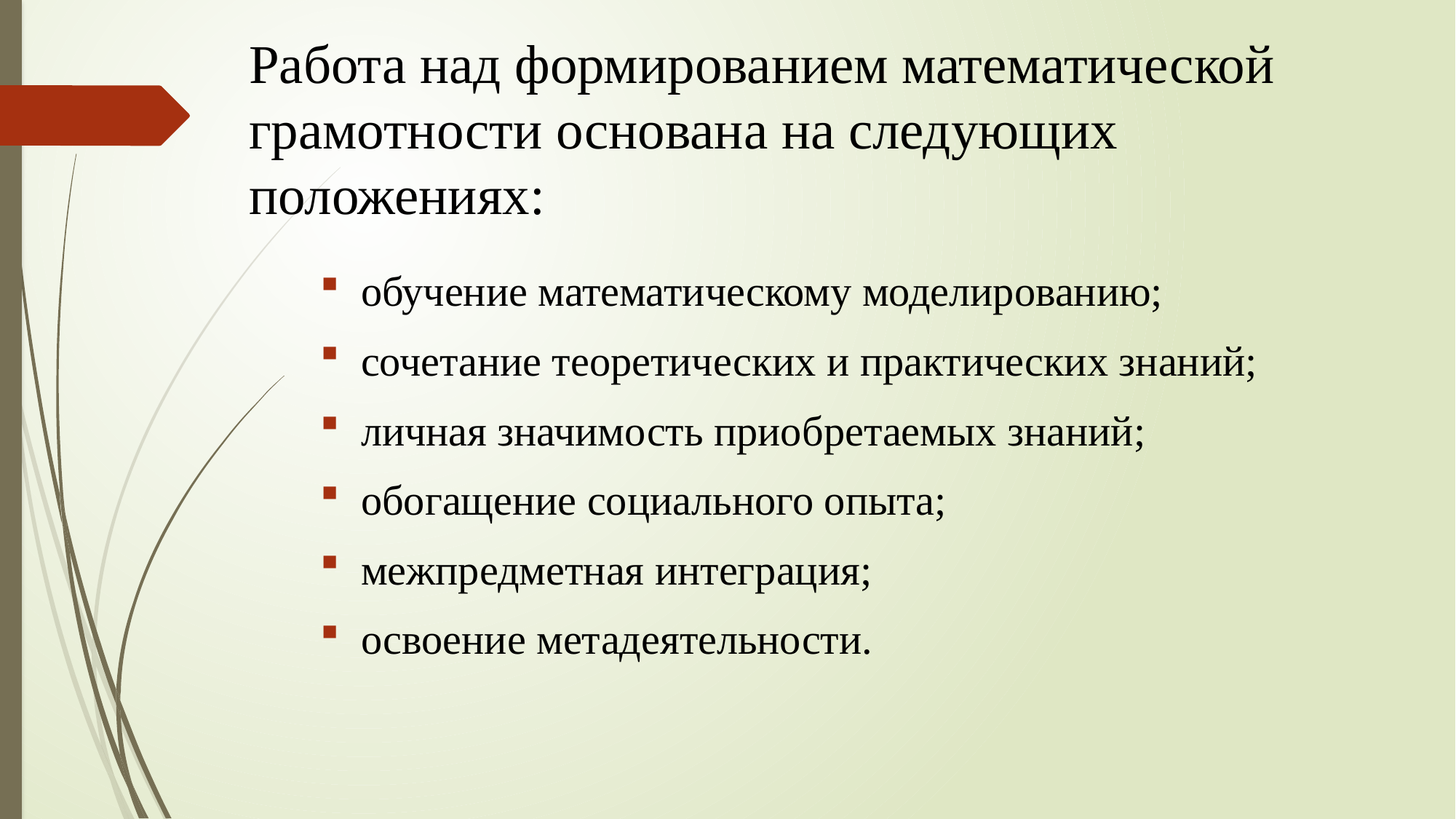

# Работа над формированием математической грамотности основана на следующих положениях:
обучение математическому моделированию;
сочетание теоретических и практических знаний;
личная значимость приобретаемых знаний;
обогащение социального опыта;
межпредметная интеграция;
освоение метадеятельности.